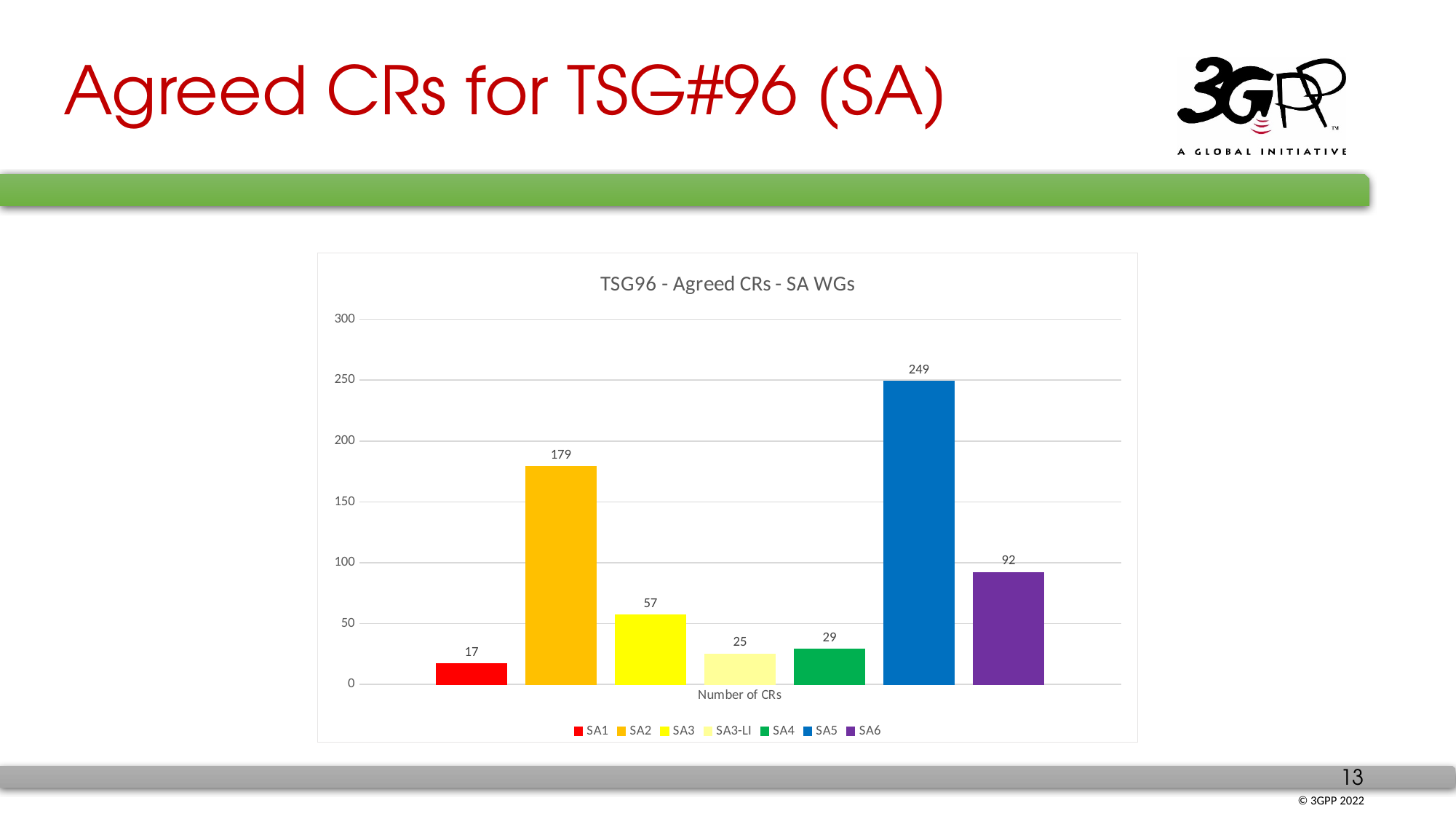

# Agreed CRs for TSG#96 (SA)

### Chart: TSG96 - Agreed CRs - SA WGs

| Category | SA1 | SA2 | SA3 | SA3-LI | SA4 | SA5 | SA6 |
|---|---|---|---|---|---|---|---|
| Number of CRs | 17.0 | 179.0 | 57.0 | 25.0 | 29.0 | 249.0 | 92.0 |